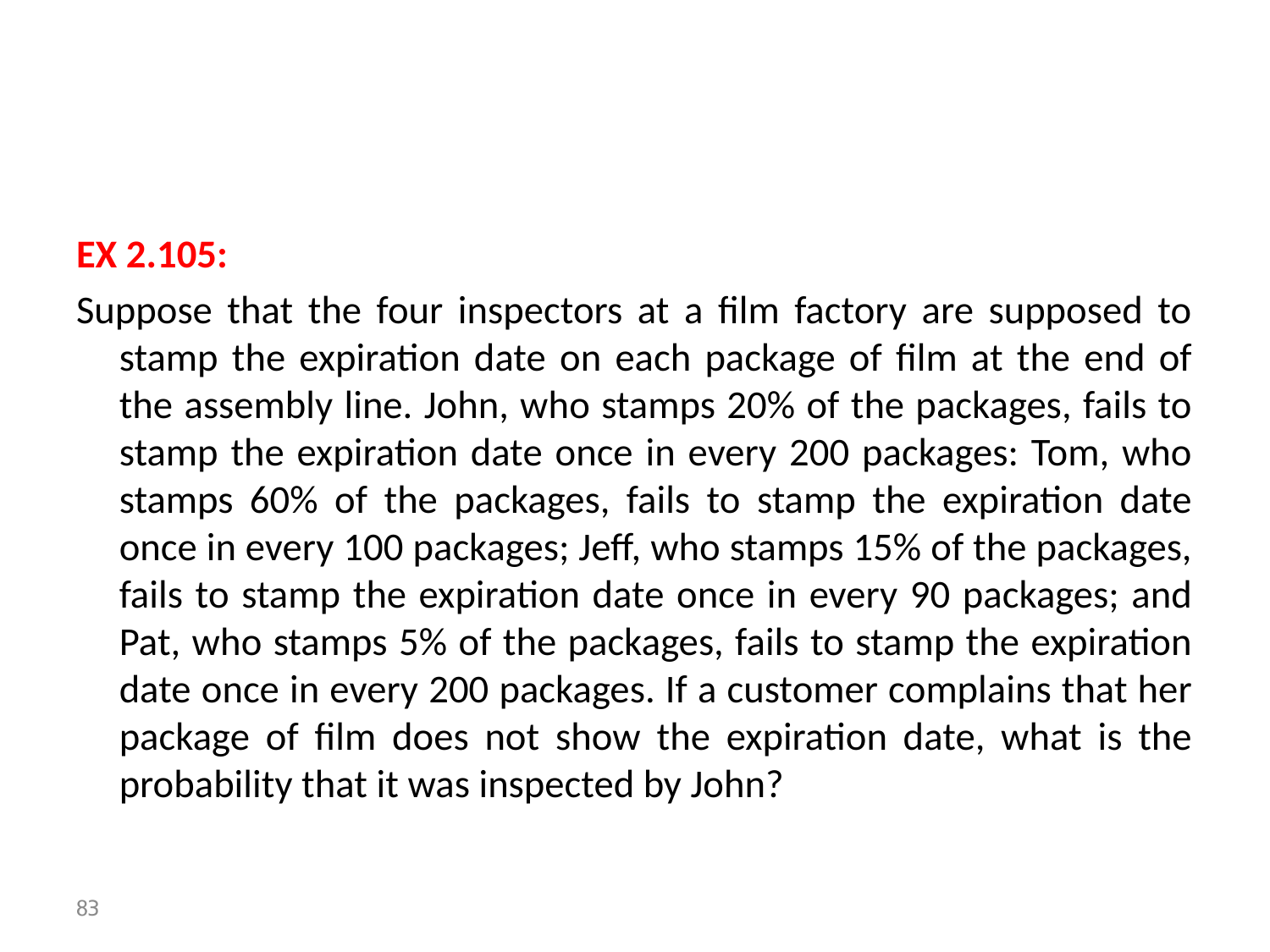

#
EX 2.105:
Suppose that the four inspectors at a film factory are supposed to stamp the expiration date on each package of film at the end of the assembly line. John, who stamps 20% of the packages, fails to stamp the expiration date once in every 200 packages: Tom, who stamps 60% of the packages, fails to stamp the expiration date once in every 100 packages; Jeff, who stamps 15% of the packages, fails to stamp the expiration date once in every 90 packages; and Pat, who stamps 5% of the packages, fails to stamp the expiration date once in every 200 packages. If a customer complains that her package of film does not show the expiration date, what is the probability that it was inspected by John?
83